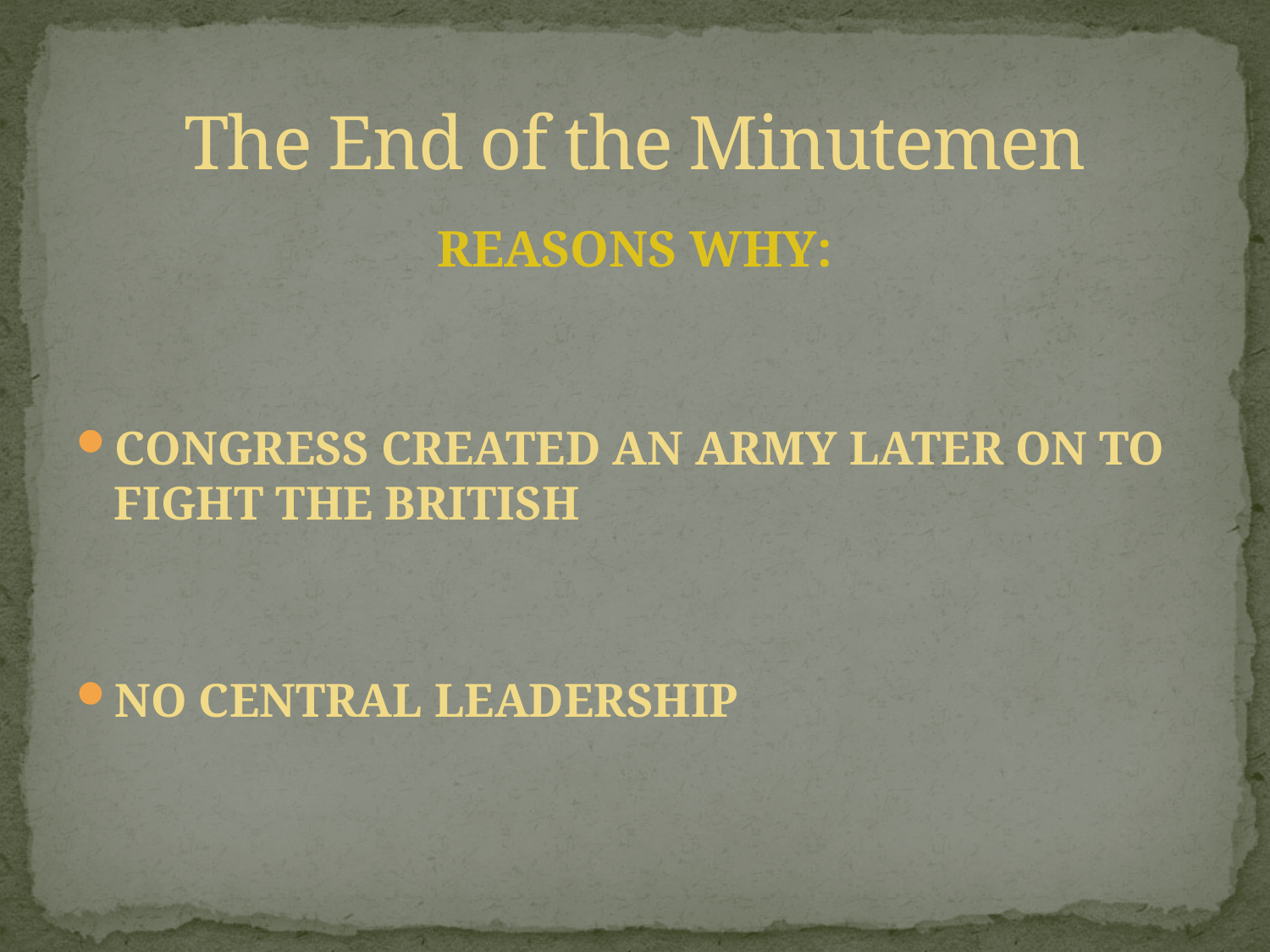

# The End of the Minutemen
Reasons Why:

congress created an army later on to fight the British

No central leadership